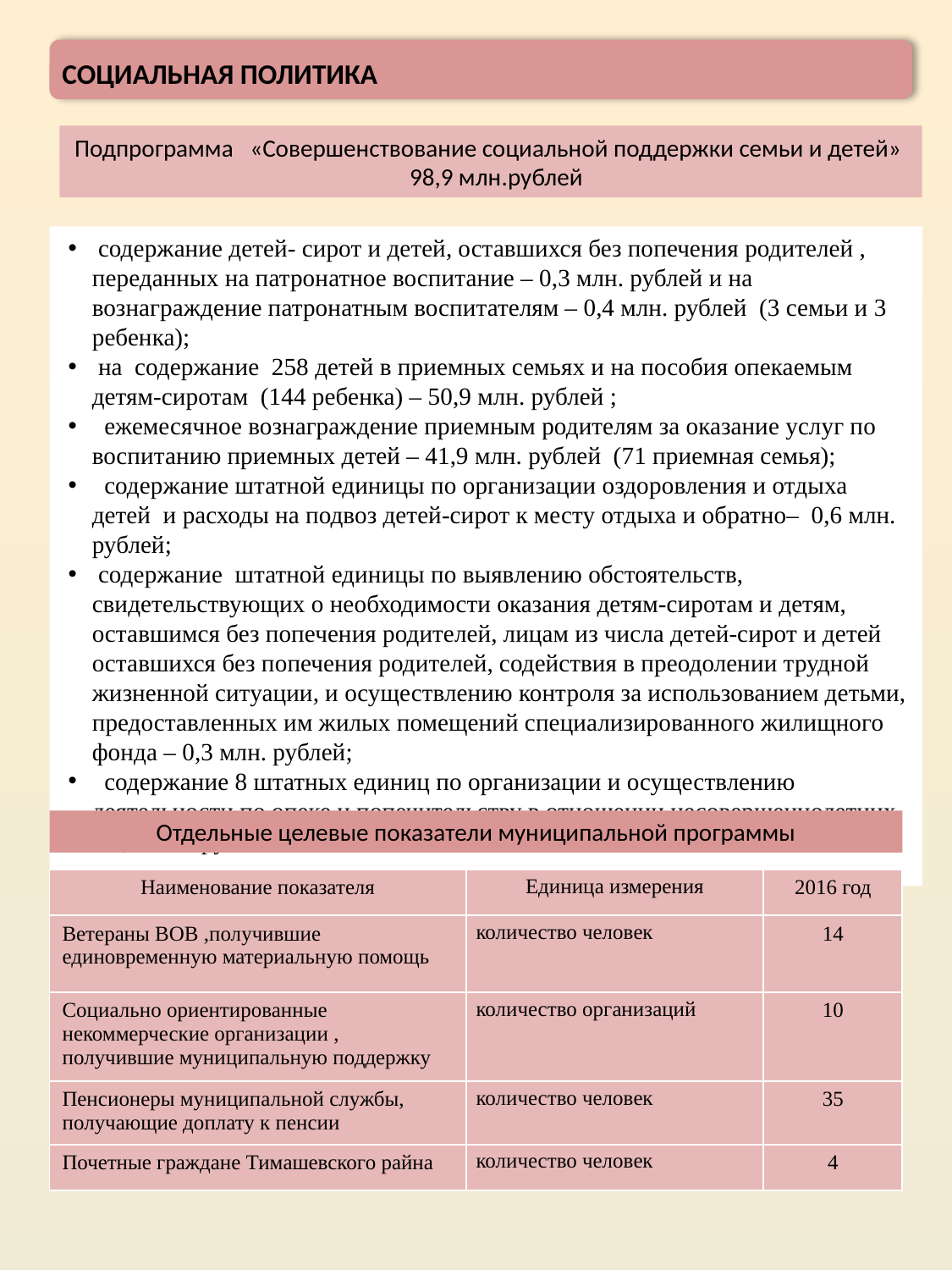

СОЦИАЛЬНАЯ ПОЛИТИКА
Подпрограмма   «Совершенствование социальной поддержки семьи и детей»    98,9 млн.рублей
 содержание детей- сирот и детей, оставшихся без попечения родителей , переданных на патронатное воспитание – 0,3 млн. рублей и на вознаграждение патронатным воспитателям – 0,4 млн. рублей  (3 семьи и 3 ребенка);
 на  содержание  258 детей в приемных семьях и на пособия опекаемым детям-сиротам  (144 ребенка) – 50,9 млн. рублей ;
  ежемесячное вознаграждение приемным родителям за оказание услуг по воспитанию приемных детей – 41,9 млн. рублей  (71 приемная семья);
  содержание штатной единицы по организации оздоровления и отдыха детей  и расходы на подвоз детей-сирот к месту отдыха и обратно–  0,6 млн. рублей;
 содержание  штатной единицы по выявлению обстоятельств, свидетельствующих о необходимости оказания детям-сиротам и детям, оставшимся без попечения родителей, лицам из числа детей-сирот и детей оставшихся без попечения родителей, содействия в преодолении трудной жизненной ситуации, и осуществлению контроля за использованием детьми, предоставленных им жилых помещений специализированного жилищного фонда – 0,3 млн. рублей;
  содержание 8 штатных единиц по организации и осуществлению деятельности по опеке и попечительству в отношении несовершеннолетних – 4,5 млн. рублей.

Отдельные целевые показатели муниципальной программы
| Наименование показателя | Единица измерения | 2016 год |
| --- | --- | --- |
| Ветераны ВОВ ,получившие единовременную материальную помощь | количество человек | 14 |
| Социально ориентированные некоммерческие организации , получившие муниципальную поддержку | количество организаций | 10 |
| Пенсионеры муниципальной службы, получающие доплату к пенсии | количество человек | 35 |
| Почетные граждане Тимашевского райна | количество человек | 4 |